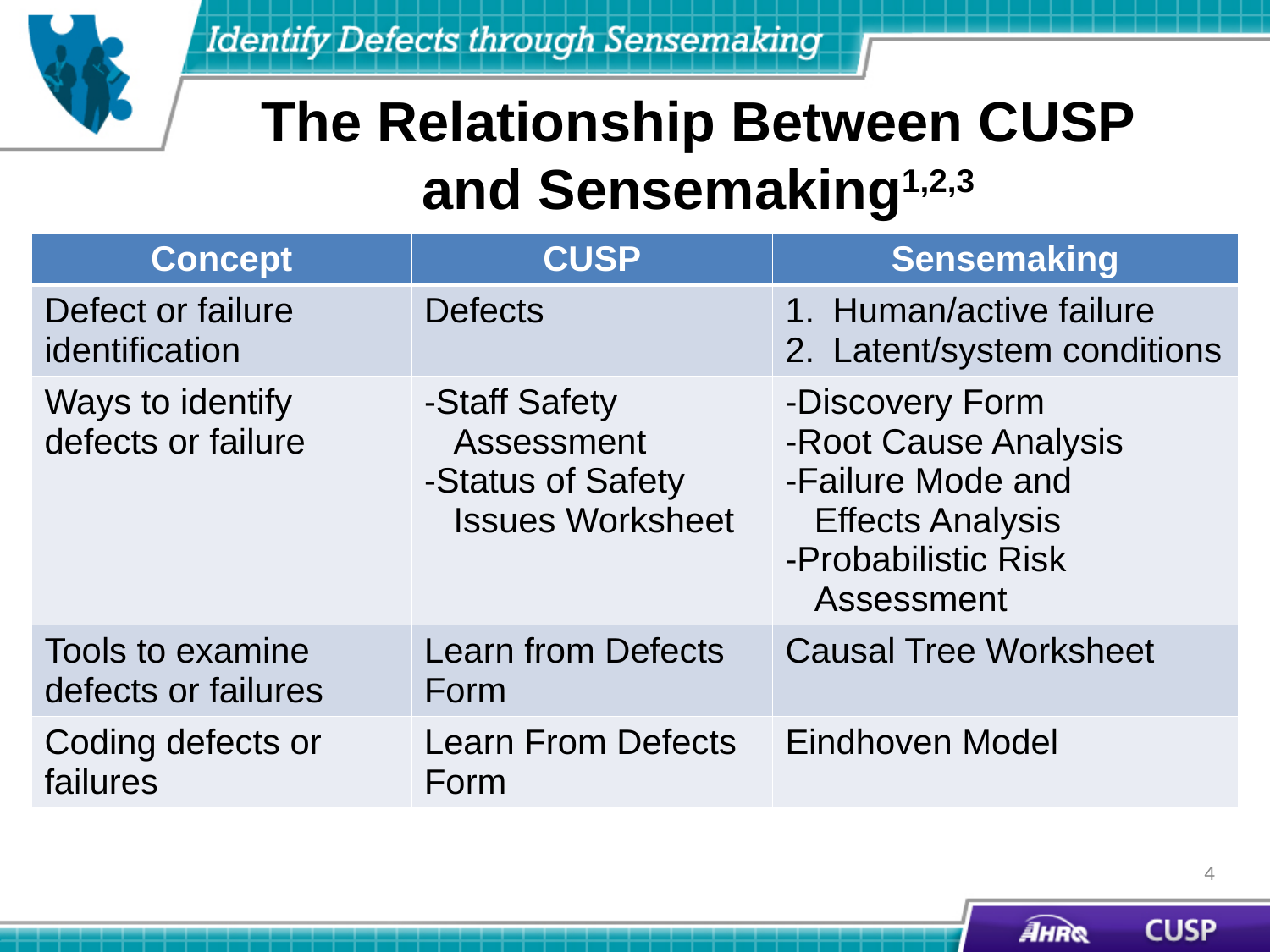

# The Relationship Between CUSP and Sensemaking1,2,3
| Concept | CUSP | Sensemaking |
| --- | --- | --- |
| Defect or failure identification | Defects | Human/active failure Latent/system conditions |
| Ways to identify defects or failure | -Staff Safety Assessment -Status of Safety Issues Worksheet | -Discovery Form -Root Cause Analysis -Failure Mode and Effects Analysis -Probabilistic Risk Assessment |
| Tools to examine defects or failures | Learn from Defects Form | Causal Tree Worksheet |
| Coding defects or failures | Learn From Defects Form | Eindhoven Model |
4